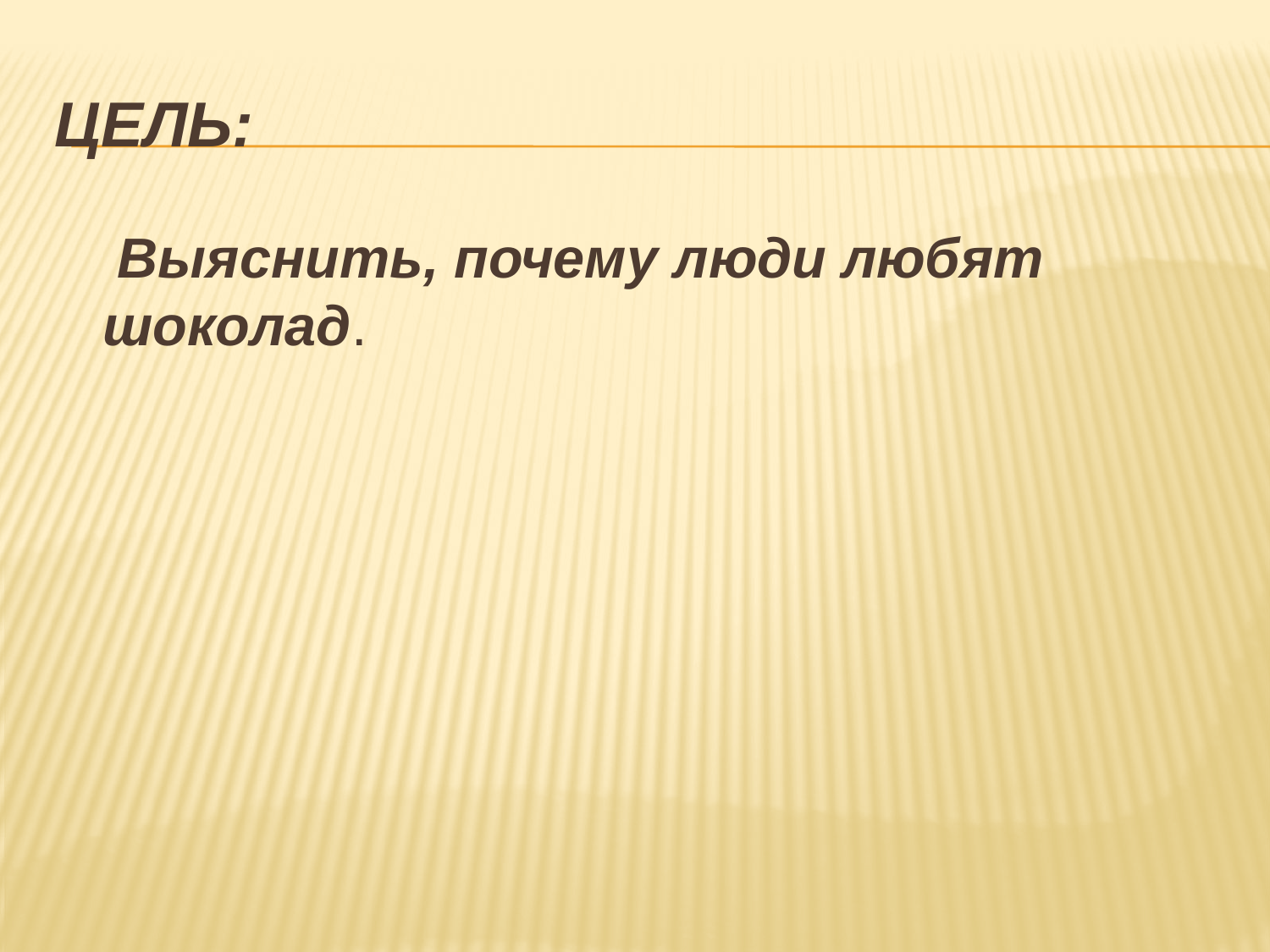

# Цель:
    Выяснить, почему люди любят шоколад.